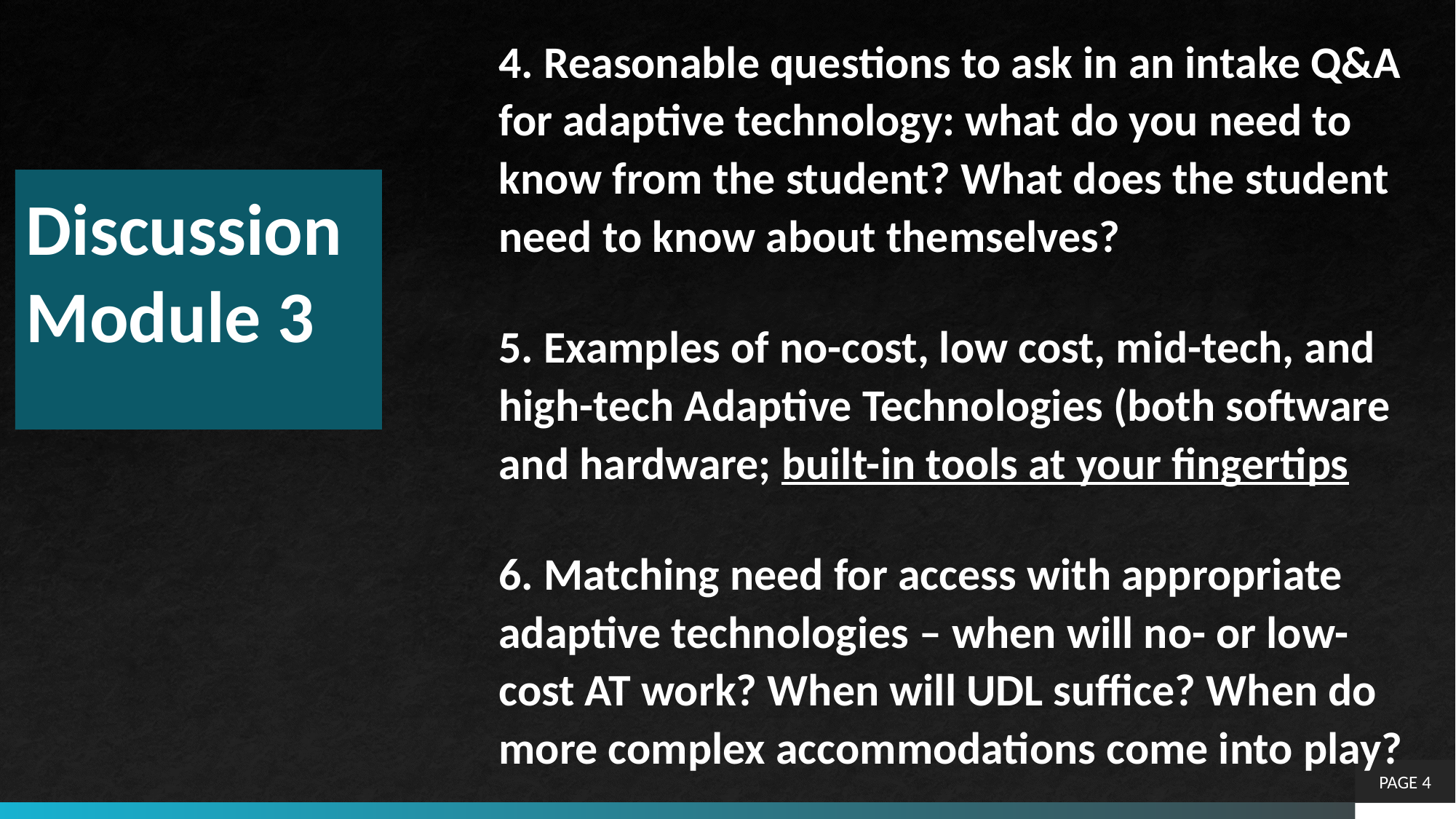

4. Reasonable questions to ask in an intake Q&A for adaptive technology: what do you need to know from the student? What does the student need to know about themselves?

5. Examples of no-cost, low cost, mid-tech, and high-tech Adaptive Technologies (both software and hardware; built-in tools at your fingertips

6. Matching need for access with appropriate adaptive technologies – when will no- or low-cost AT work? When will UDL suffice? When do more complex accommodations come into play?

# Discussion Module 3
PAGE 4